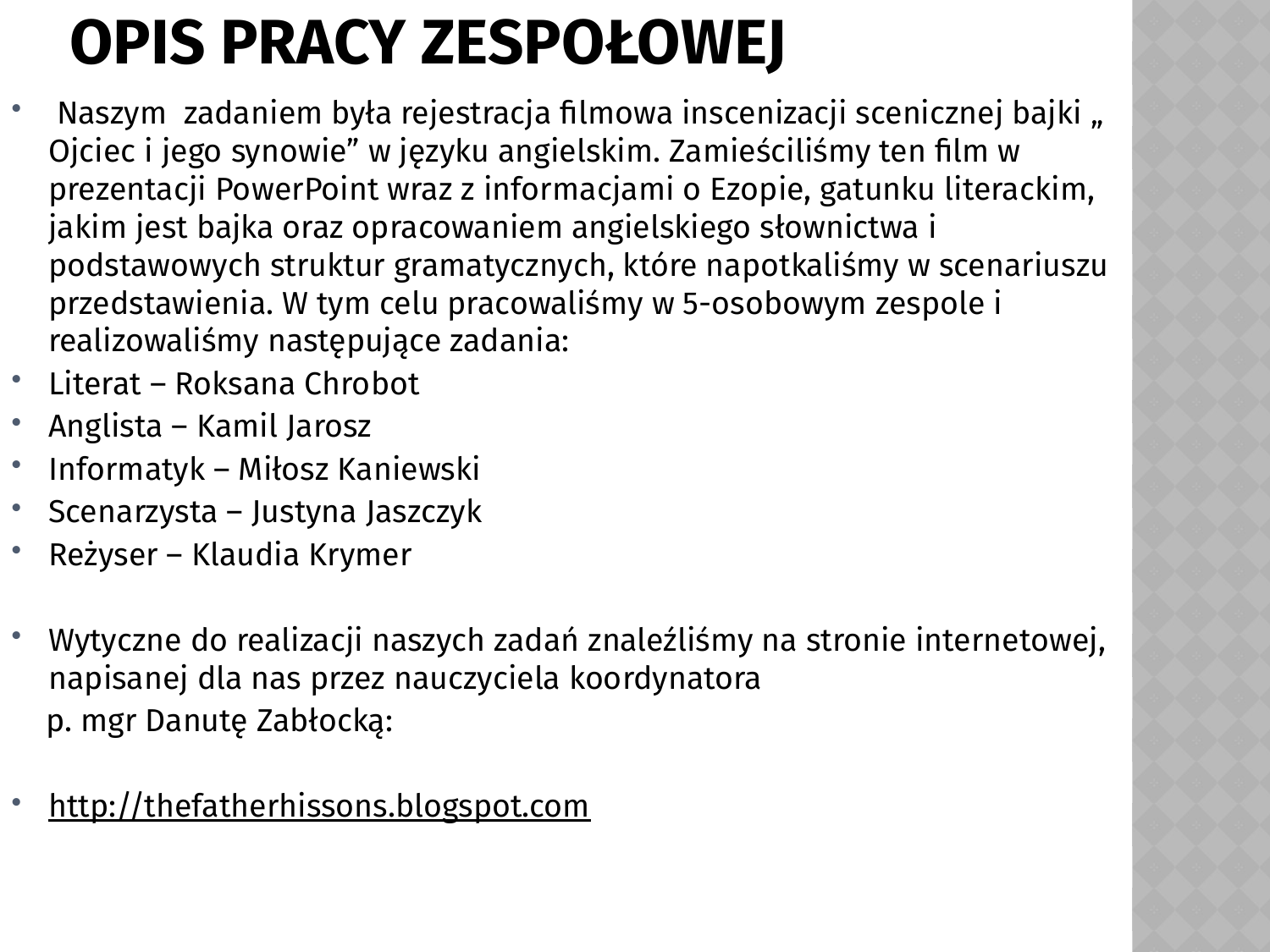

# Opis pracy zespołowej
 Naszym  zadaniem była rejestracja filmowa inscenizacji scenicznej bajki „ Ojciec i jego synowie” w języku angielskim. Zamieściliśmy ten film w prezentacji PowerPoint wraz z informacjami o Ezopie, gatunku literackim, jakim jest bajka oraz opracowaniem angielskiego słownictwa i podstawowych struktur gramatycznych, które napotkaliśmy w scenariuszu przedstawienia. W tym celu pracowaliśmy w 5-osobowym zespole i realizowaliśmy następujące zadania:
Literat – Roksana Chrobot
Anglista – Kamil Jarosz
Informatyk – Miłosz Kaniewski
Scenarzysta – Justyna Jaszczyk
Reżyser – Klaudia Krymer

Wytyczne do realizacji naszych zadań znaleźliśmy na stronie internetowej, napisanej dla nas przez nauczyciela koordynatora
    p. mgr Danutę Zabłocką:

http://thefatherhissons.blogspot.com